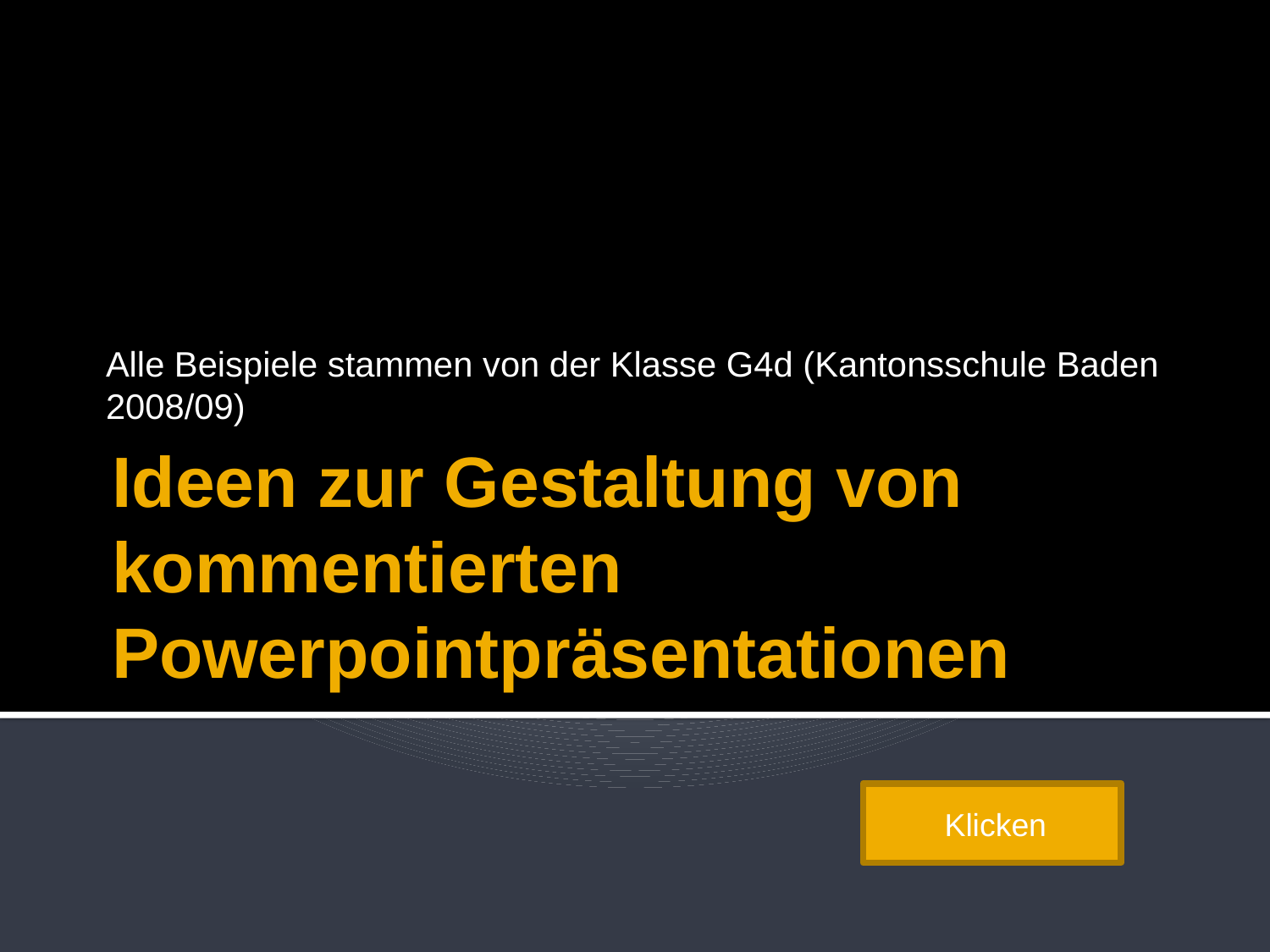

Alle Beispiele stammen von der Klasse G4d (Kantonsschule Baden 2008/09)
# Ideen zur Gestaltung von  kommentierten Powerpointpräsentationen

Klicken